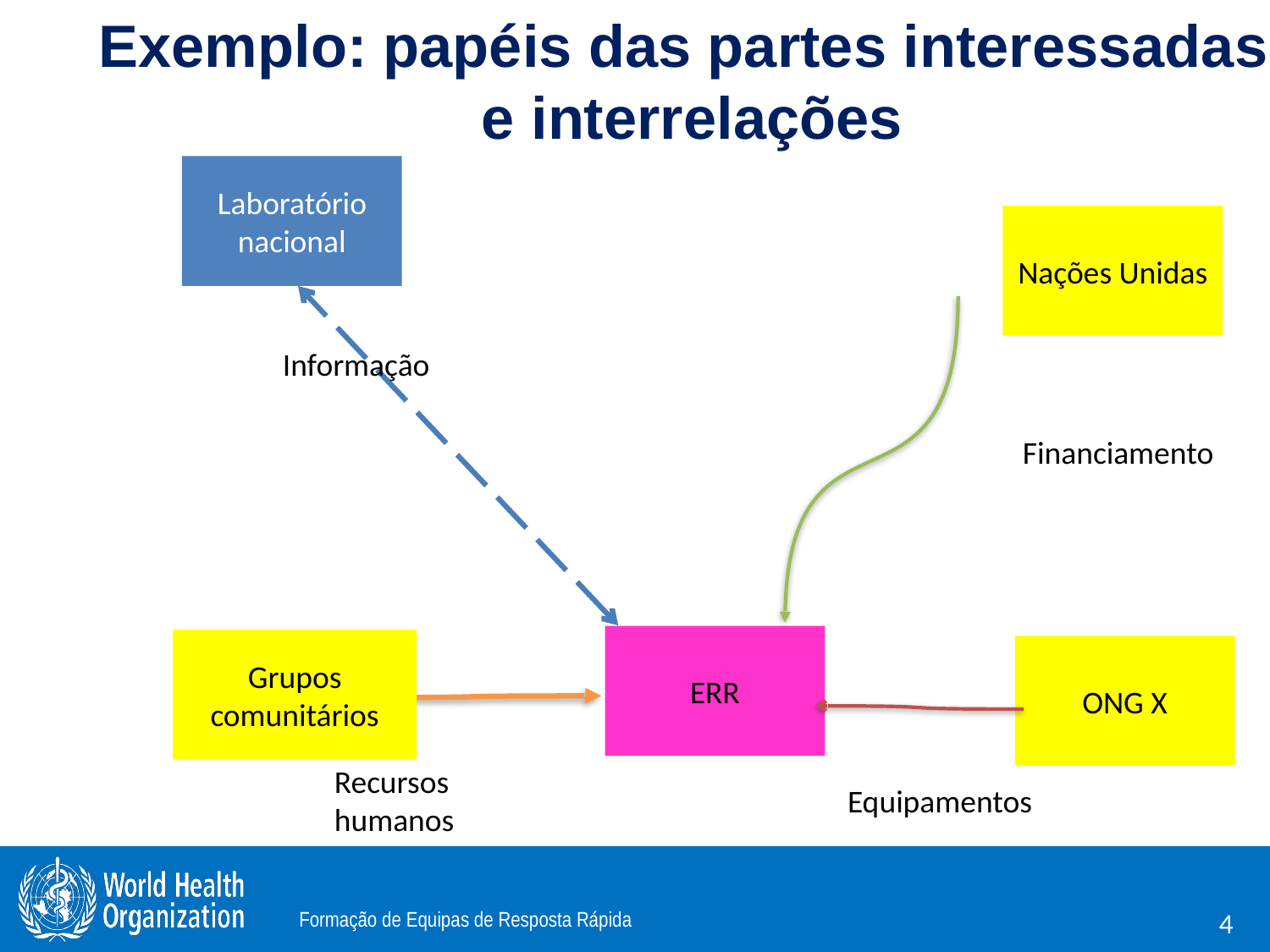

# Exemplo: papéis das partes interessadas e interrelações
Laboratório nacional
Nações Unidas
Informação
Financiamento
ERR
Grupos comunitários
ONG X
Recursos humanos
Equipamentos